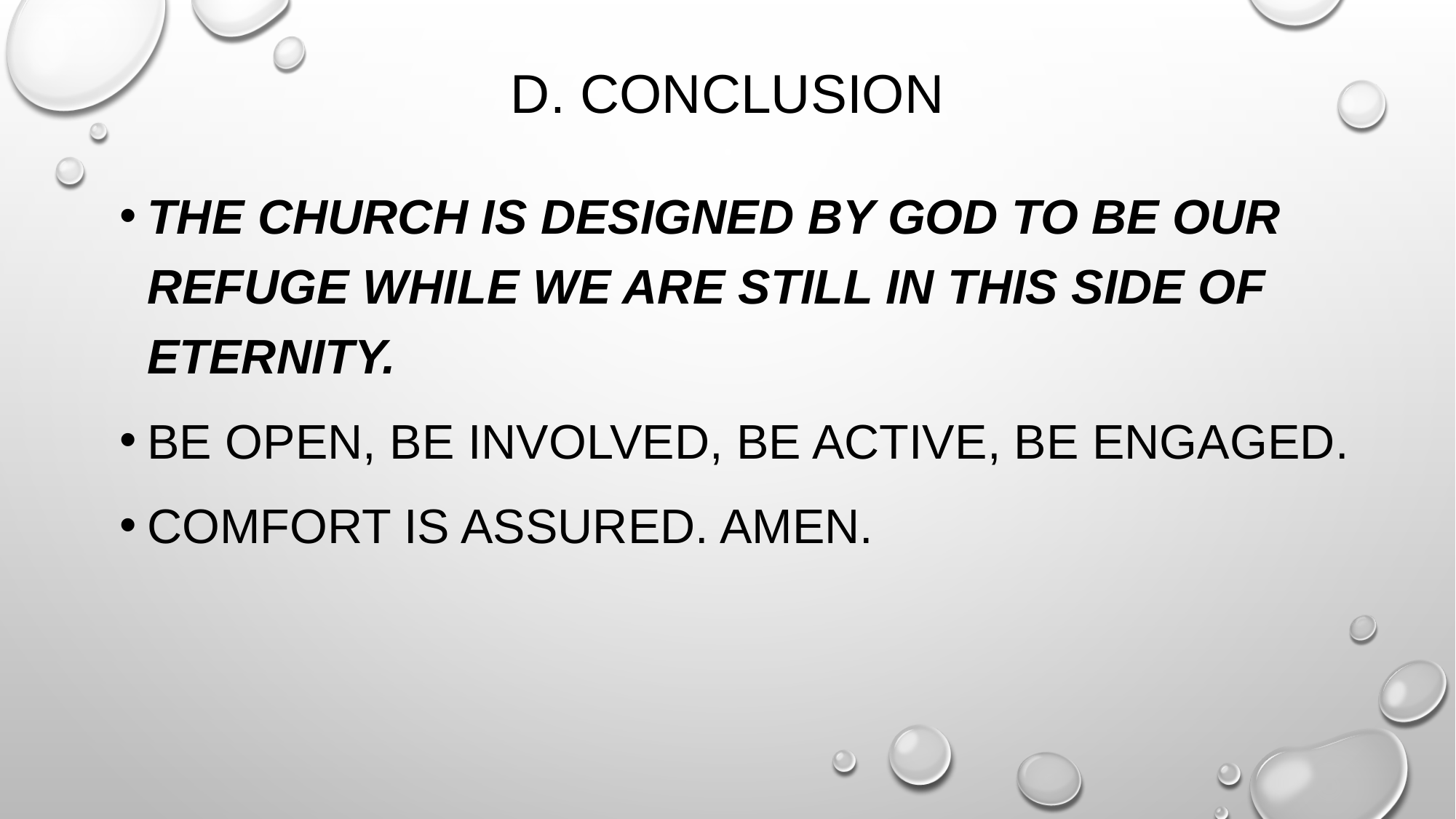

# d. conclusion
The Church is designed by God to be our refuge while we are still in this side of eternity.
Be open, be involved, be active, be engaged.
Comfort is assured. Amen.